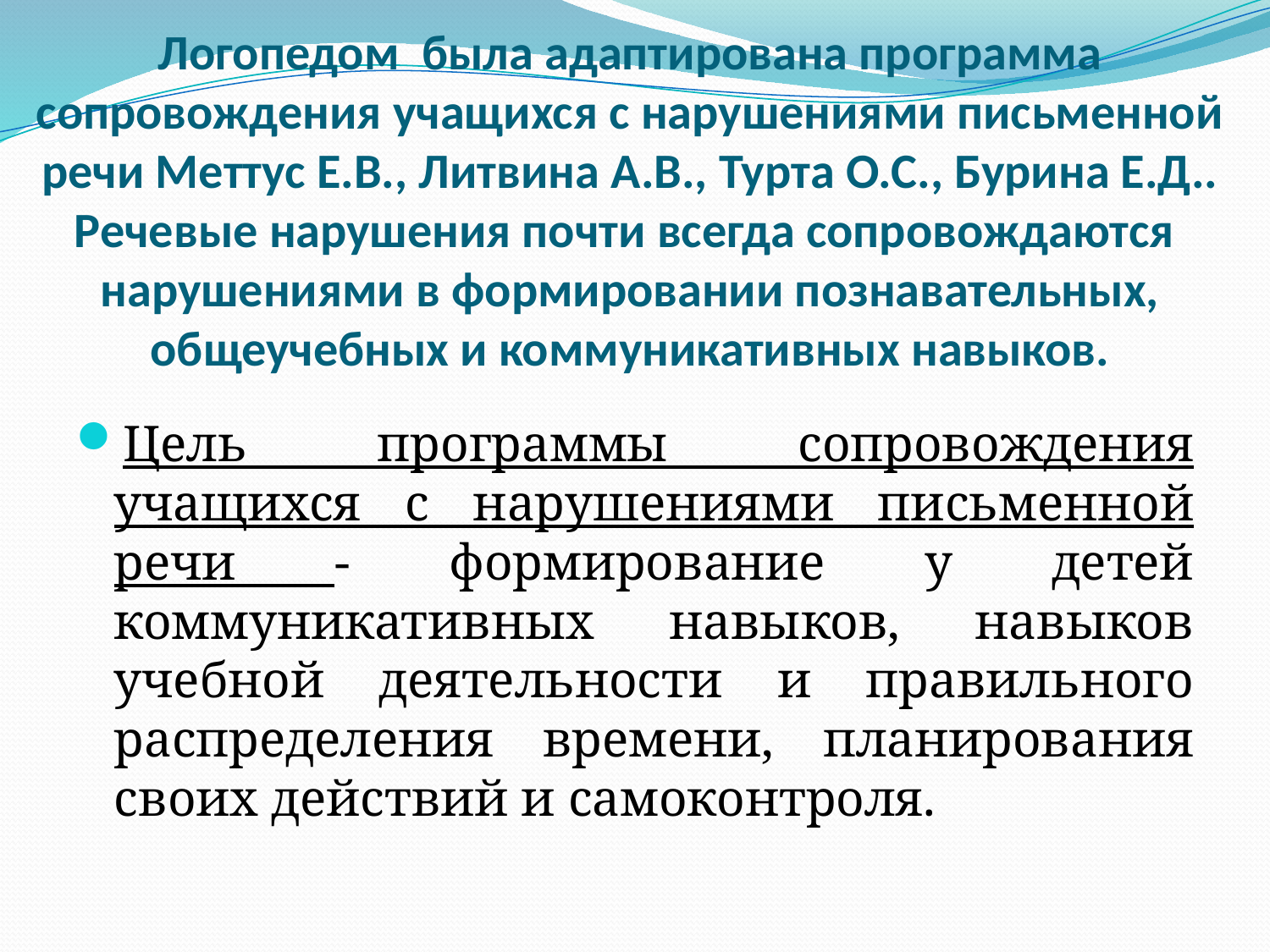

# Логопедом  была адаптирована программа сопровождения учащихся с нарушениями письменной речи Меттус Е.В., Литвина А.В., Турта О.С., Бурина Е.Д.. Речевые нарушения почти всегда сопровождаются  нарушениями в формировании познавательных, общеучебных и коммуникативных навыков.
Цель программы сопровождения учащихся с нарушениями письменной речи - формирование у детей коммуникативных навыков, навыков учебной деятельности и правильного распределения времени, планирования своих действий и самоконтроля.